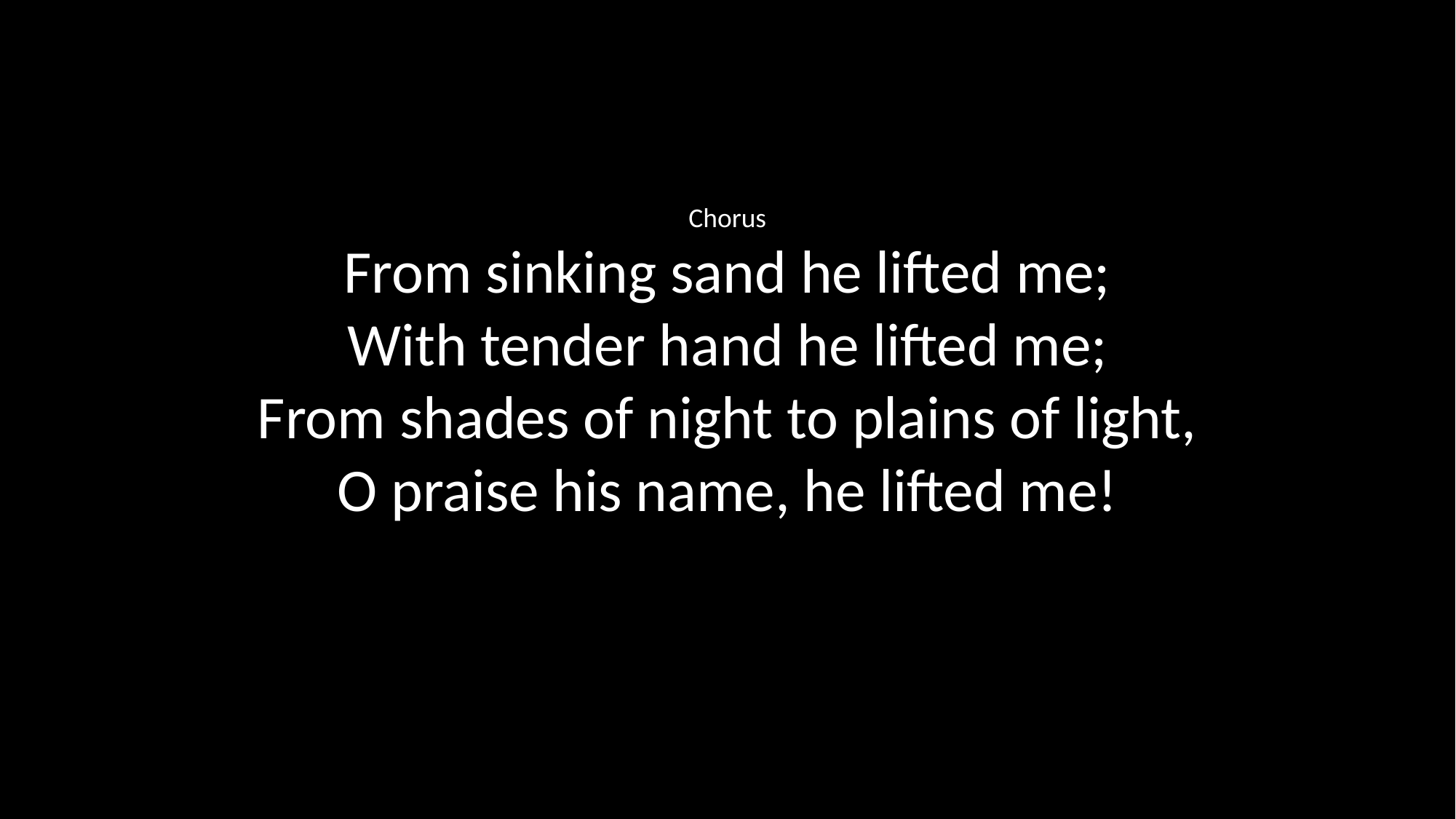

Chorus
From sinking sand he lifted me;
With tender hand he lifted me;
From shades of night to plains of light,
O praise his name, he lifted me!